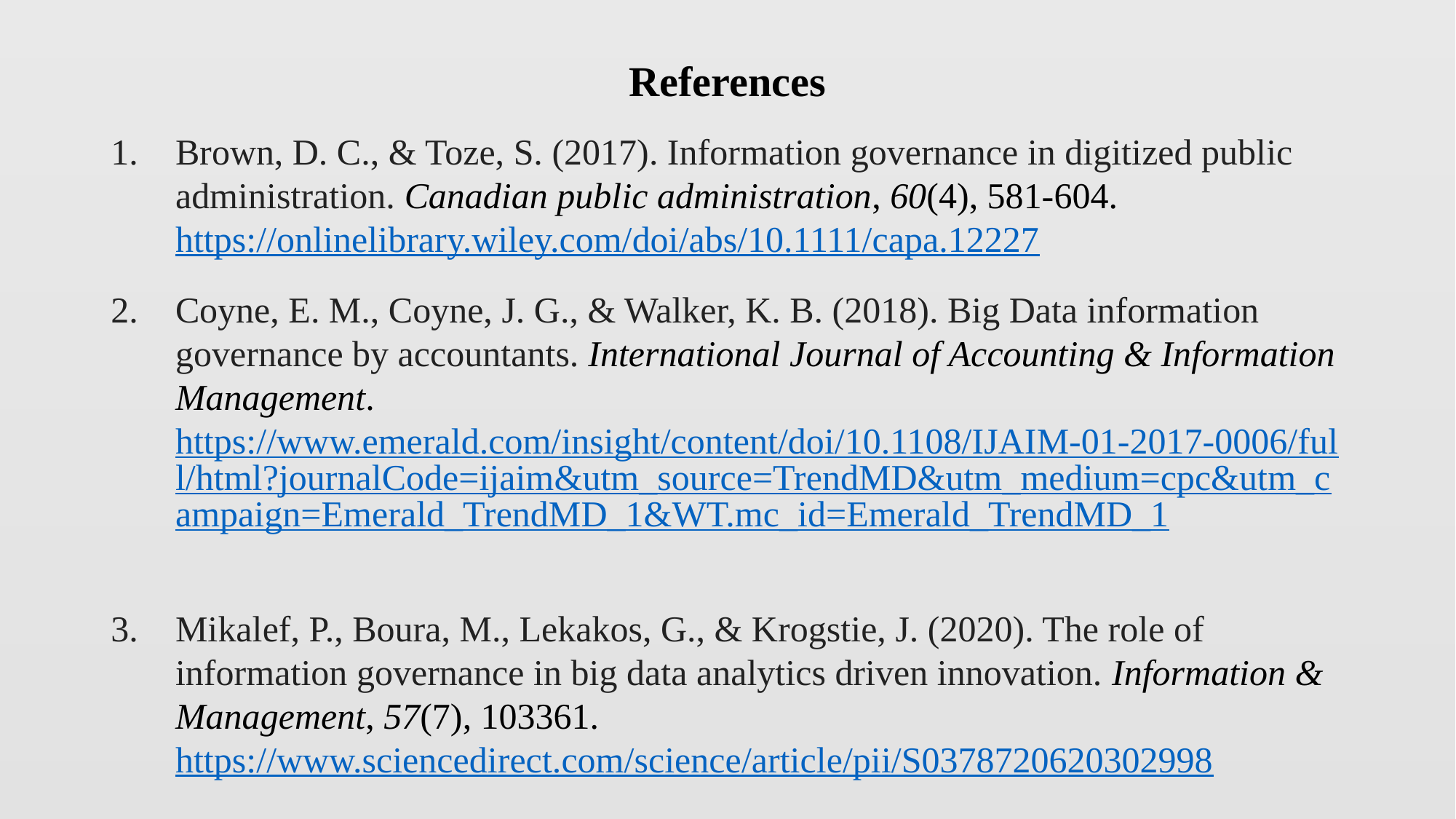

# References
Brown, D. C., & Toze, S. (2017). Information governance in digitized public administration. Canadian public administration, 60(4), 581-604. https://onlinelibrary.wiley.com/doi/abs/10.1111/capa.12227
Coyne, E. M., Coyne, J. G., & Walker, K. B. (2018). Big Data information governance by accountants. International Journal of Accounting & Information Management. https://www.emerald.com/insight/content/doi/10.1108/IJAIM-01-2017-0006/full/html?journalCode=ijaim&utm_source=TrendMD&utm_medium=cpc&utm_campaign=Emerald_TrendMD_1&WT.mc_id=Emerald_TrendMD_1
Mikalef, P., Boura, M., Lekakos, G., & Krogstie, J. (2020). The role of information governance in big data analytics driven innovation. Information & Management, 57(7), 103361. https://www.sciencedirect.com/science/article/pii/S0378720620302998